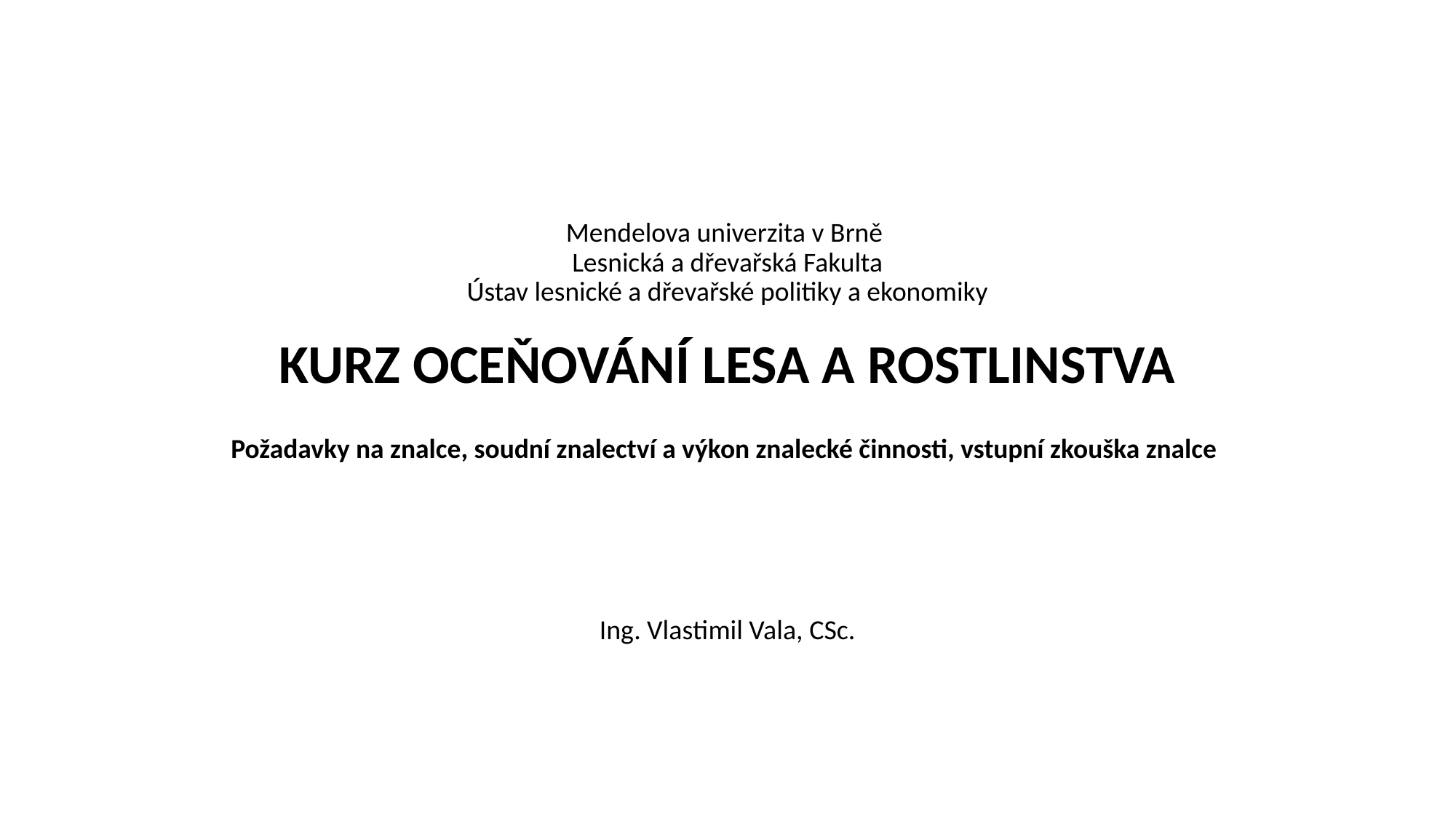

# Mendelova univerzita v Brně Lesnická a dřevařská Fakulta Ústav lesnické a dřevařské politiky a ekonomiky KURZ OCEŇOVÁNÍ LESA A ROSTLINSTVA Požadavky na znalce, soudní znalectví a výkon znalecké činnosti, vstupní zkouška znalce

Ing. Vlastimil Vala, CSc.